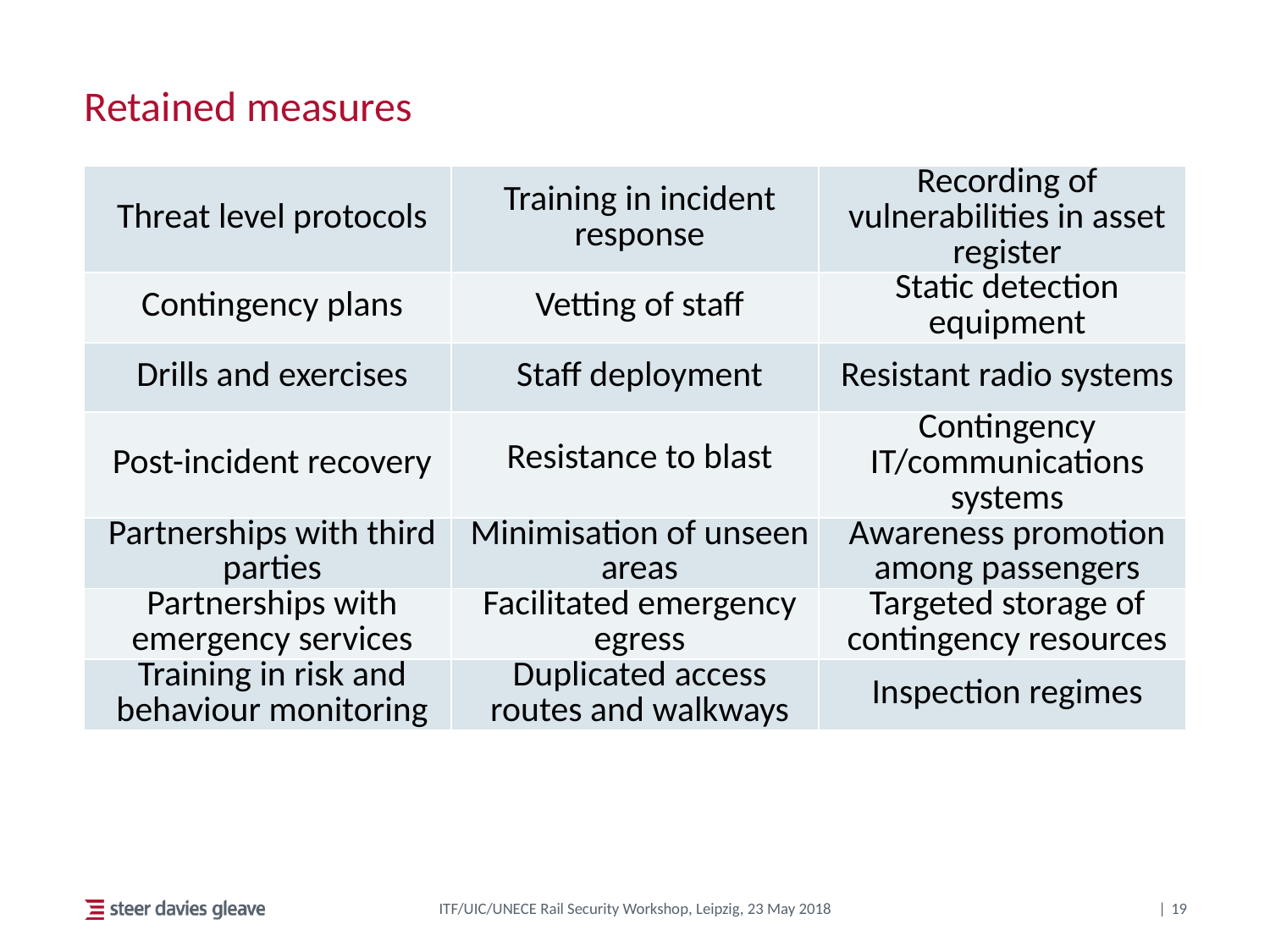

# Retained measures
| Threat level protocols | Training in incident response | Recording of vulnerabilities in asset register |
| --- | --- | --- |
| Contingency plans | Vetting of staff | Static detection equipment |
| Drills and exercises | Staff deployment | Resistant radio systems |
| Post-incident recovery | Resistance to blast | Contingency IT/communications systems |
| Partnerships with third parties | Minimisation of unseen areas | Awareness promotion among passengers |
| Partnerships with emergency services | Facilitated emergency egress | Targeted storage of contingency resources |
| Training in risk and behaviour monitoring | Duplicated access routes and walkways | Inspection regimes |
ITF/UIC/UNECE Rail Security Workshop, Leipzig, 23 May 2018
19